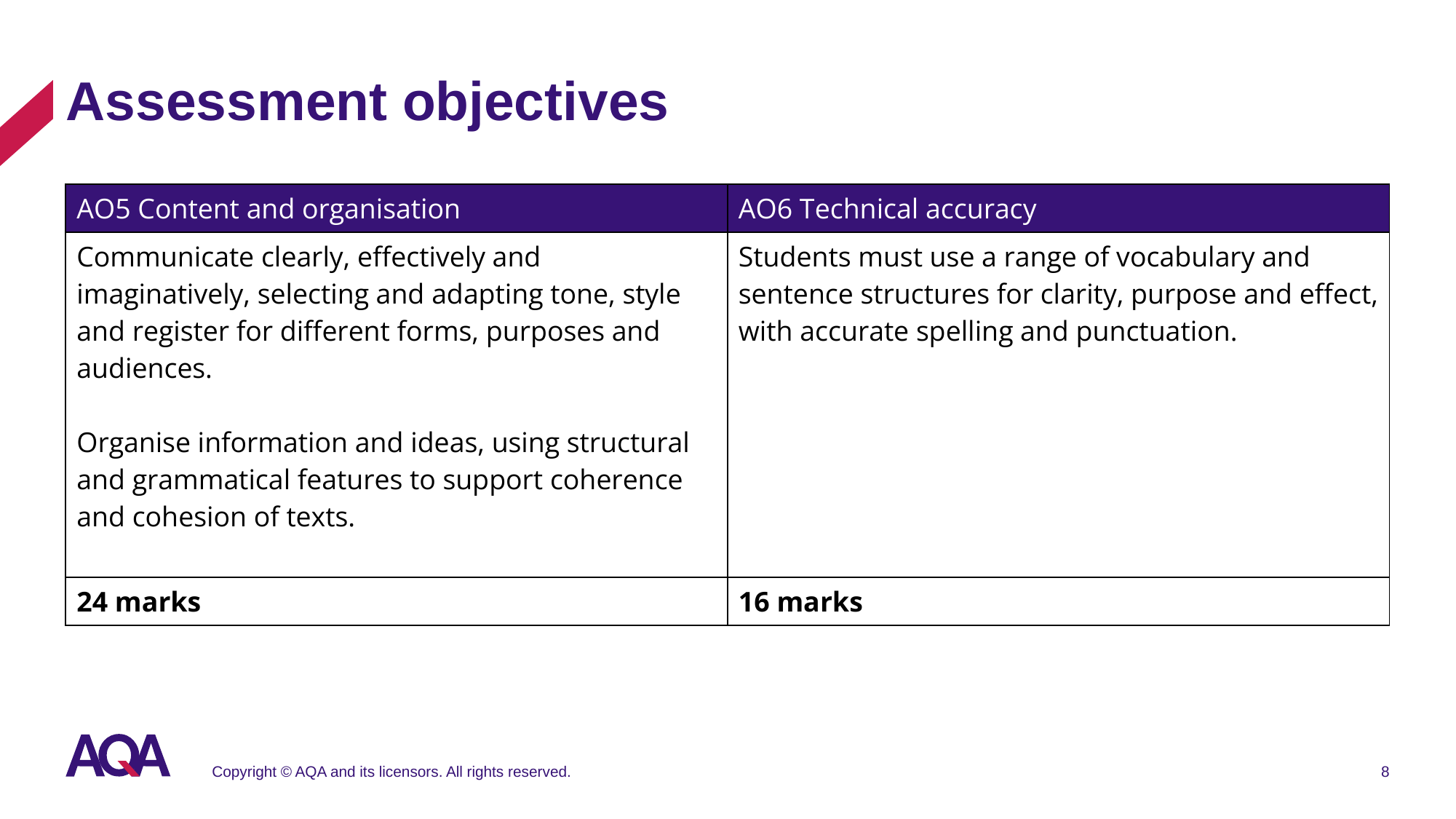

# Assessment objectives

| AO5 Content and organisation | AO6 Technical accuracy |
| --- | --- |
| Communicate clearly, effectively and imaginatively, selecting and adapting tone, style and register for different forms, purposes and audiences. Organise information and ideas, using structural and grammatical features to support coherence and cohesion of texts. | Students must use a range of vocabulary and sentence structures for clarity, purpose and effect, with accurate spelling and punctuation. |
| 24 marks | 16 marks |
Copyright © AQA and its licensors. All rights reserved.
8